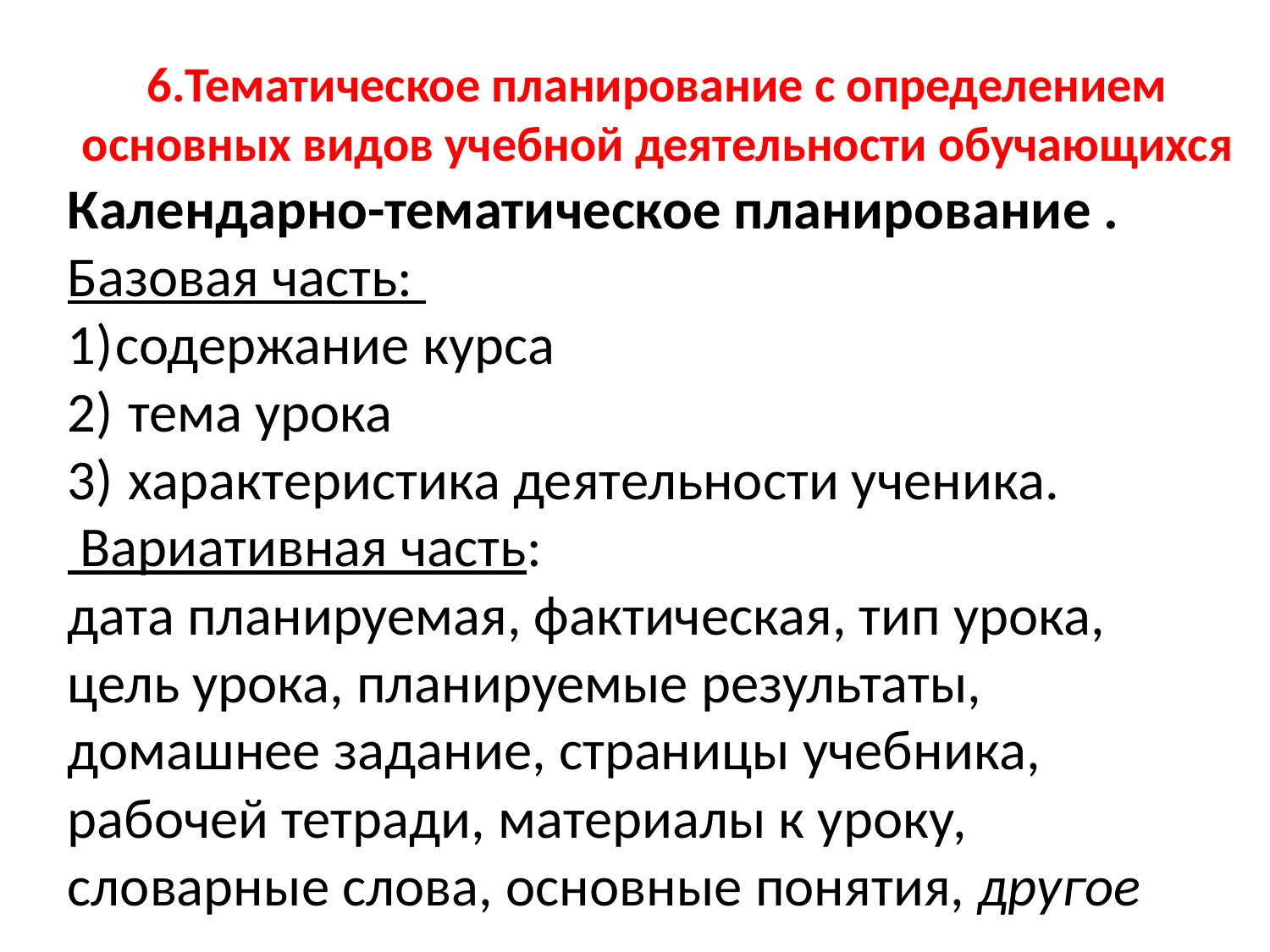

6.Тематическое планирование с определением основных видов учебной деятельности обучающихся
Календарно-тематическое планирование .
Базовая часть:
содержание курса
 тема урока
 характеристика деятельности ученика.
 Вариативная часть:
дата планируемая, фактическая, тип урока, цель урока, планируемые результаты, домашнее задание, страницы учебника, рабочей тетради, материалы к уроку, словарные слова, основные понятия, другое